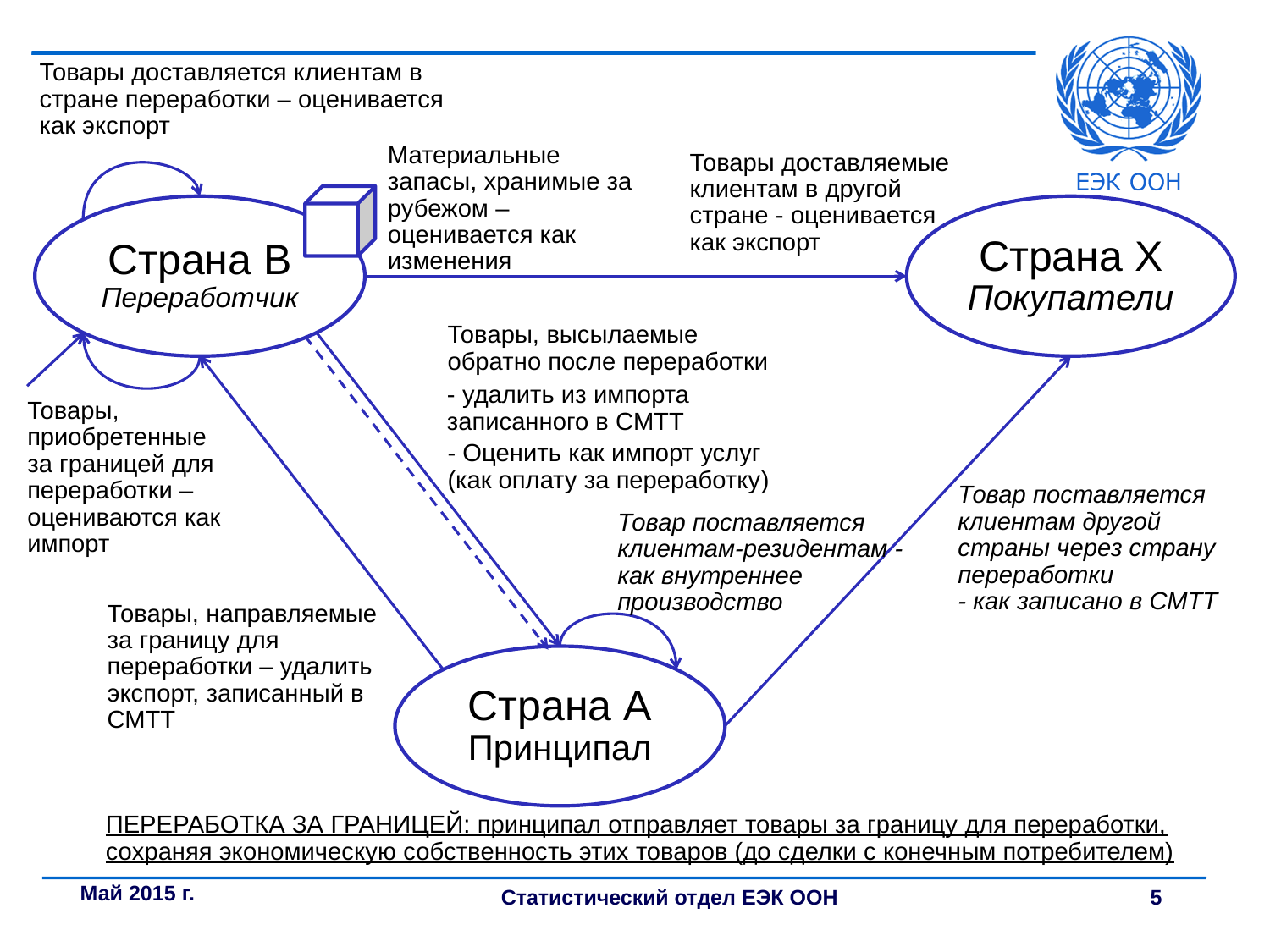

Товары доставляется клиентам в стране переработки – оценивается как экспорт
Материальные запасы, хранимые за рубежом – оценивается как изменения
Товары доставляемые клиентам в другой стране - оценивается как экспорт

Страна B
Переработчик
Страна X
Покупатели
Товары, высылаемые обратно после переработки
- удалить из импорта записанного в СМТТ
Товары, приобретенные за границей для переработки – оцениваются как импорт
- Оценить как импорт услуг (как оплату за переработку)
Товар поставляется клиентам другой страны через страну переработки
- как записано в СМТТ
Товар поставляется клиентам-резидентам - как внутреннее производство
Товары, направляемые за границу для переработки – удалить экспорт, записанный в СМТТ
Страна A
Принципал
ПЕРЕРАБОТКА ЗА ГРАНИЦЕЙ: принципал отправляет товары за границу для переработки, сохраняя экономическую собственность этих товаров (до сделки с конечным потребителем)
Май 2015 г.